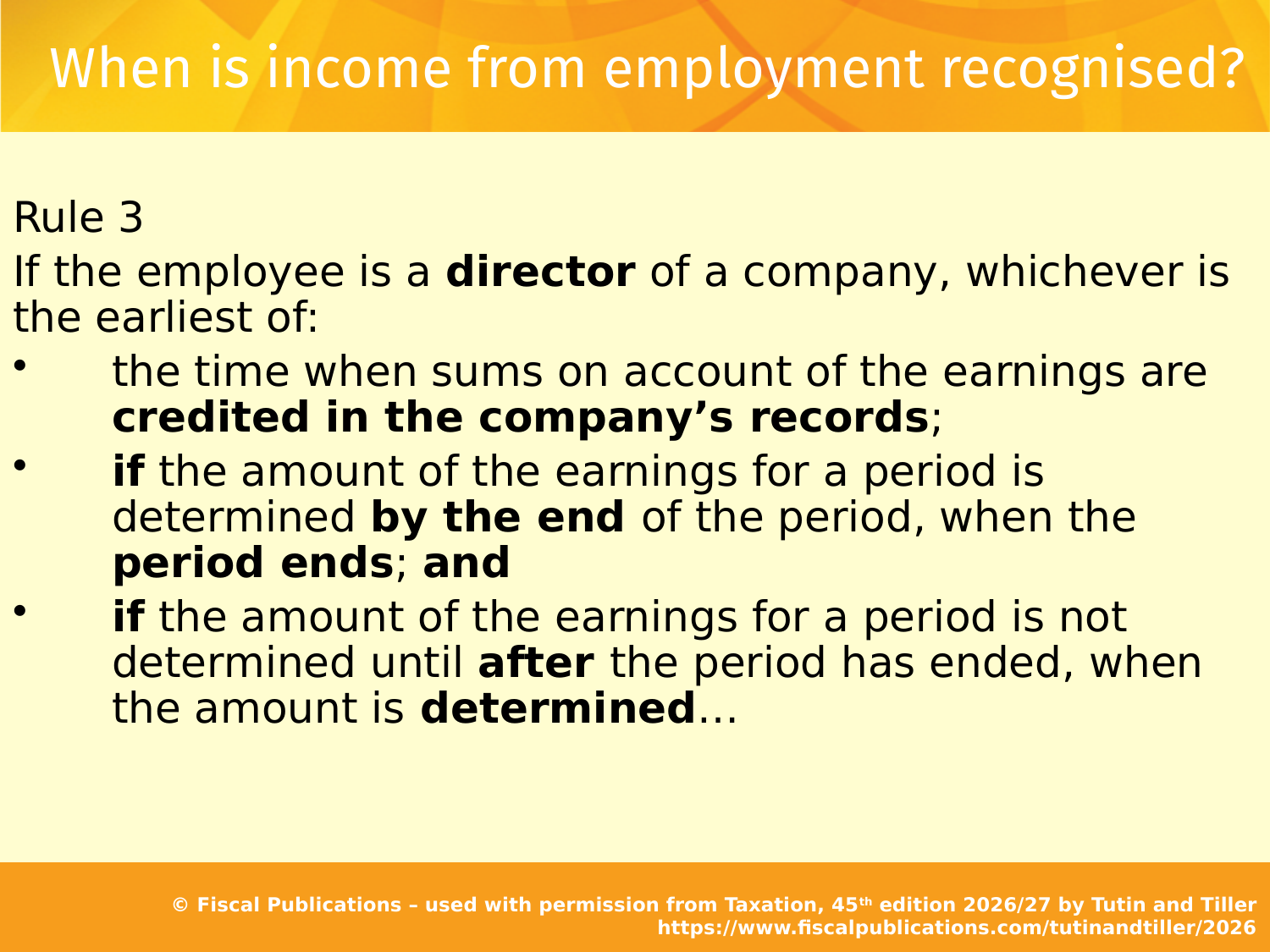

# When is income from employment recognised?

Rule 3
If the employee is a director of a company, whichever is the earliest of:
the time when sums on account of the earnings are credited in the company’s records;
if the amount of the earnings for a period is determined by the end of the period, when the period ends; and
if the amount of the earnings for a period is not determined until after the period has ended, when the amount is determined…